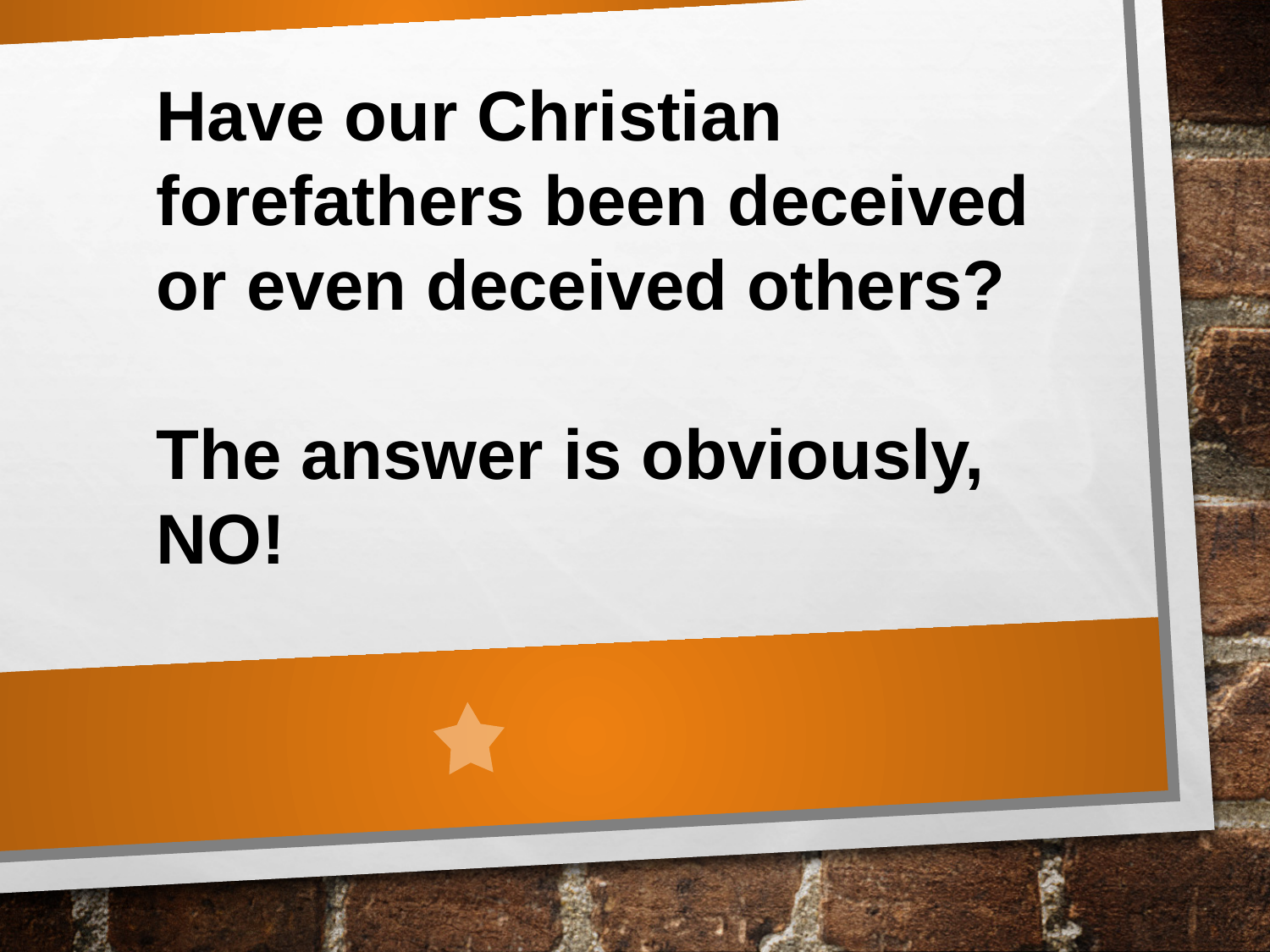

Have our Christian forefathers been deceived or even deceived others?

The answer is obviously, NO!